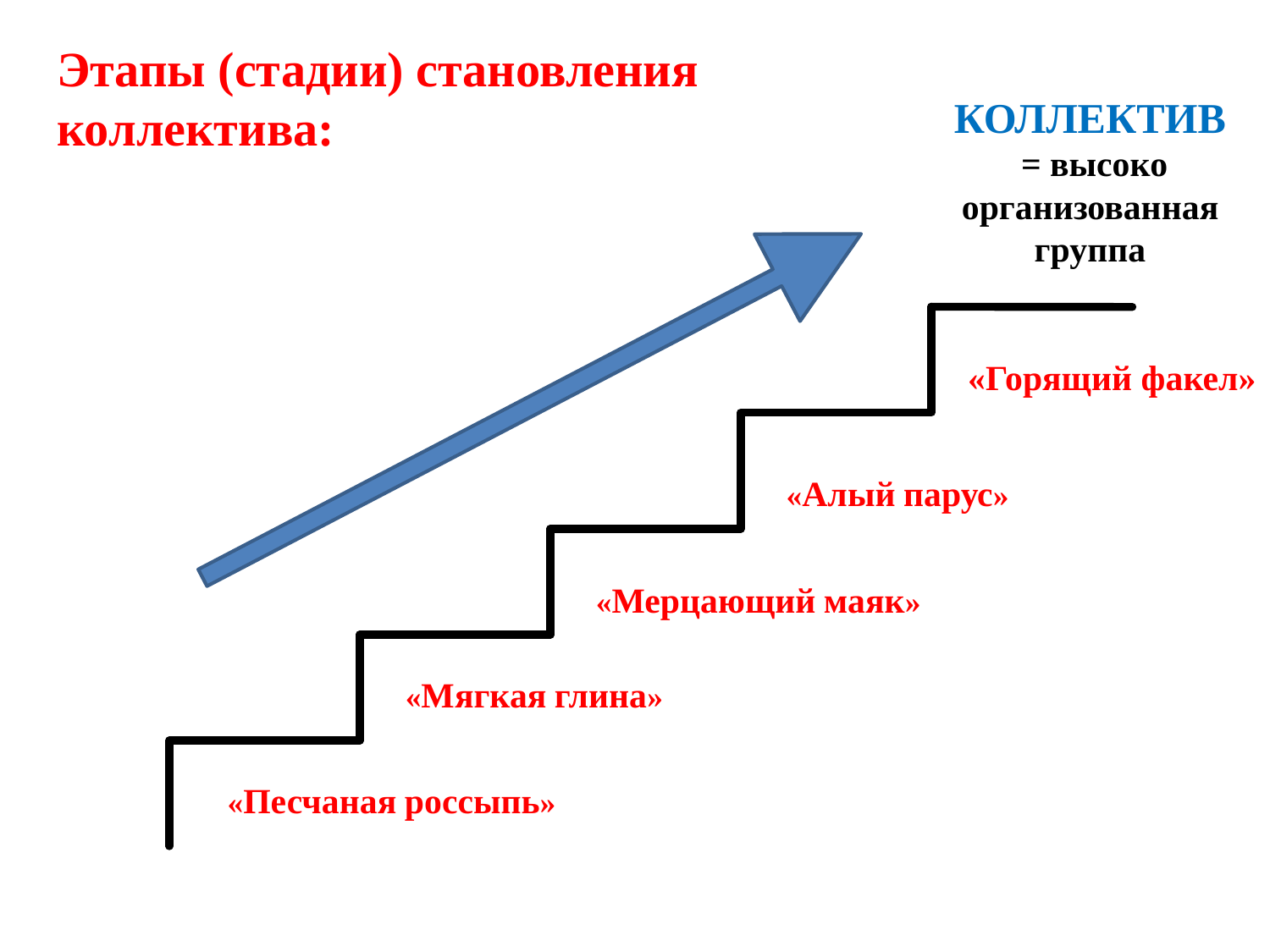

Этапы (стадии) становления коллектива:
КОЛЛЕКТИВ
 = высоко организованная группа
«Горящий факел»

«Алый парус»
«Мерцающий маяк»
«Мягкая глина»
«Песчаная россыпь»